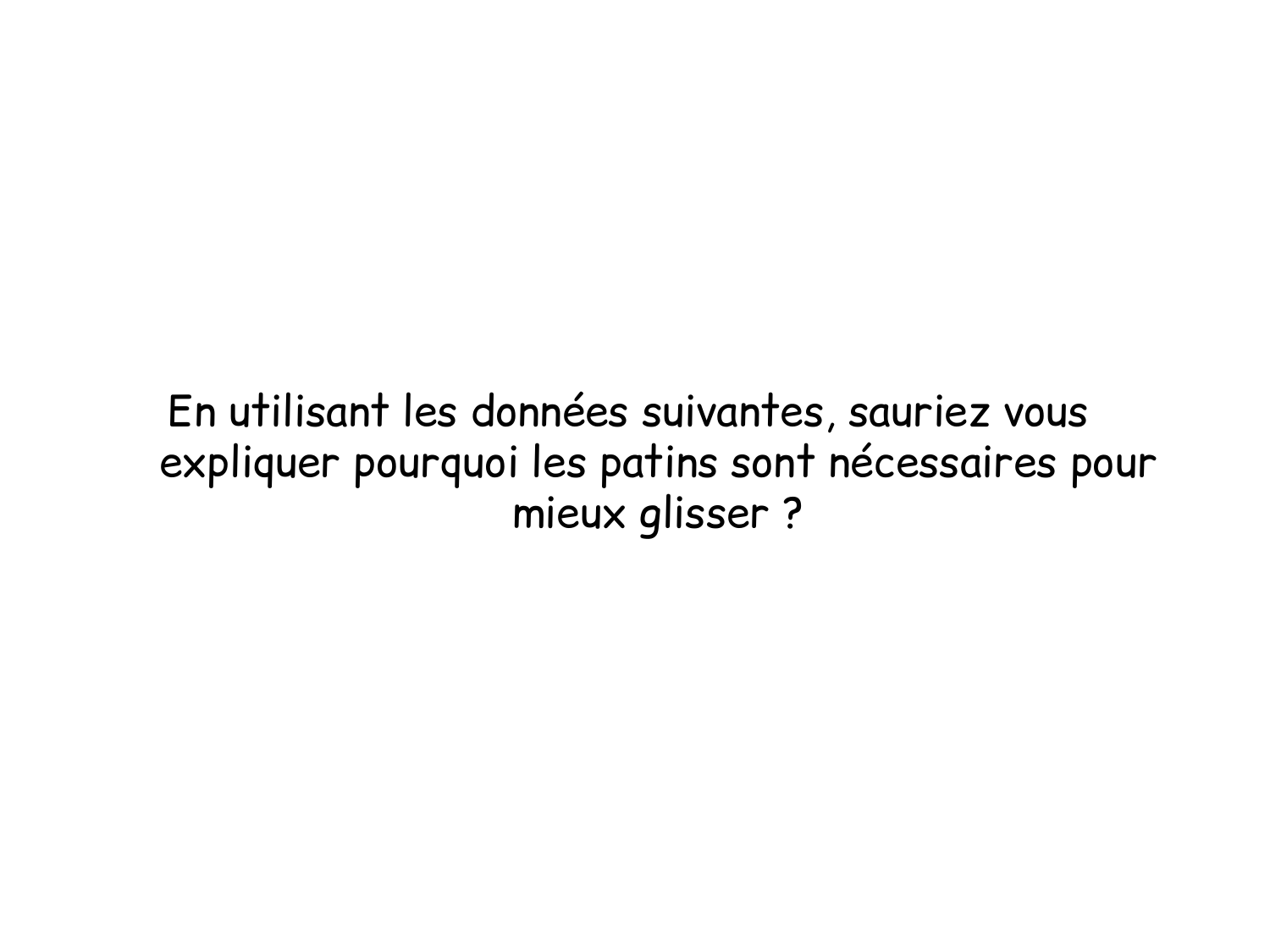

#

En utilisant les données suivantes, sauriez vous  expliquer pourquoi les patins sont nécessaires pour mieux glisser ?